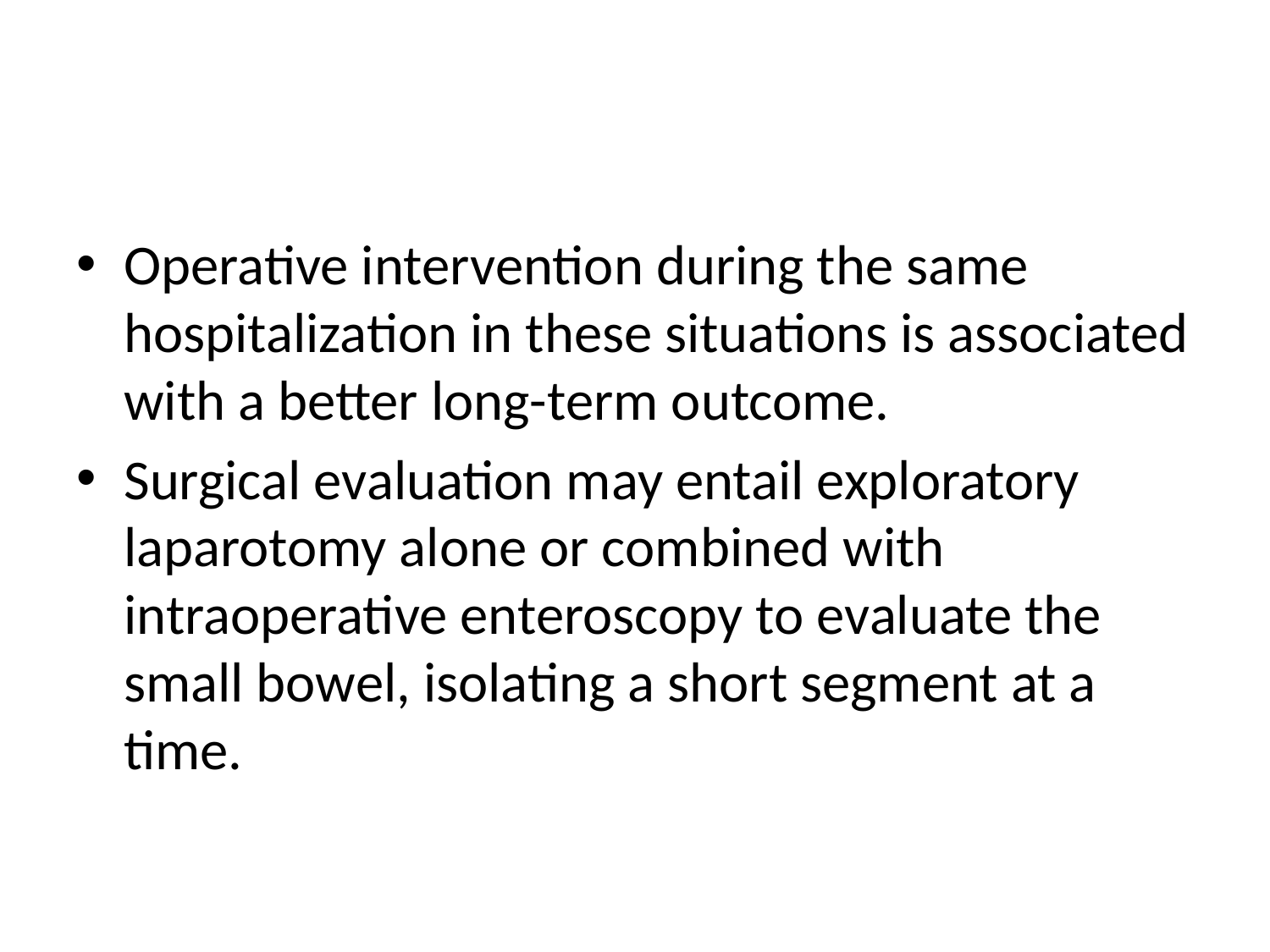

#
Operative intervention during the same hospitalization in these situations is associated with a better long-term outcome.
Surgical evaluation may entail exploratory laparotomy alone or combined with intraoperative enteroscopy to evaluate the small bowel, isolating a short segment at a time.